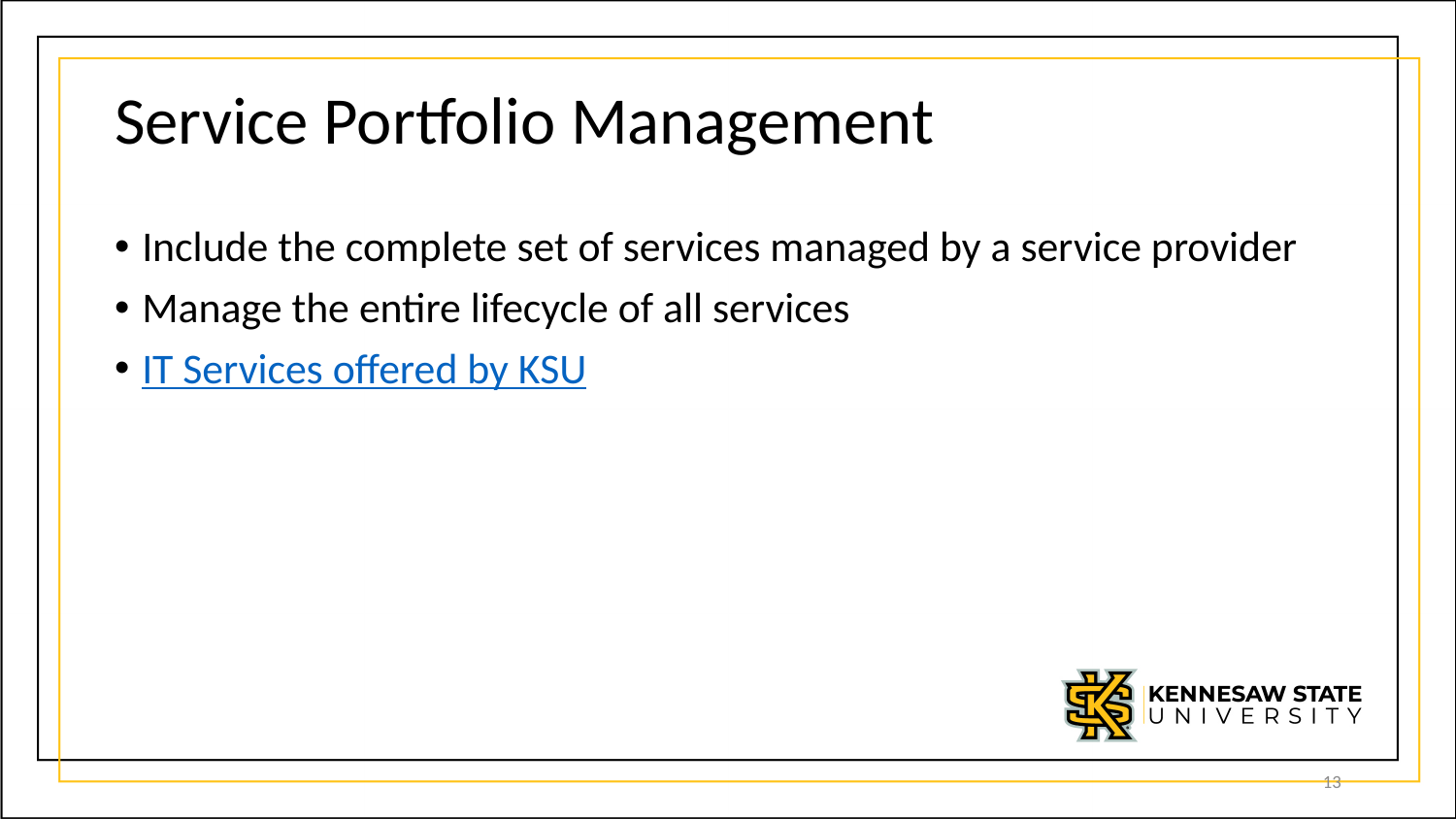

# Service Portfolio Management
Include the complete set of services managed by a service provider
Manage the entire lifecycle of all services
IT Services offered by KSU
13